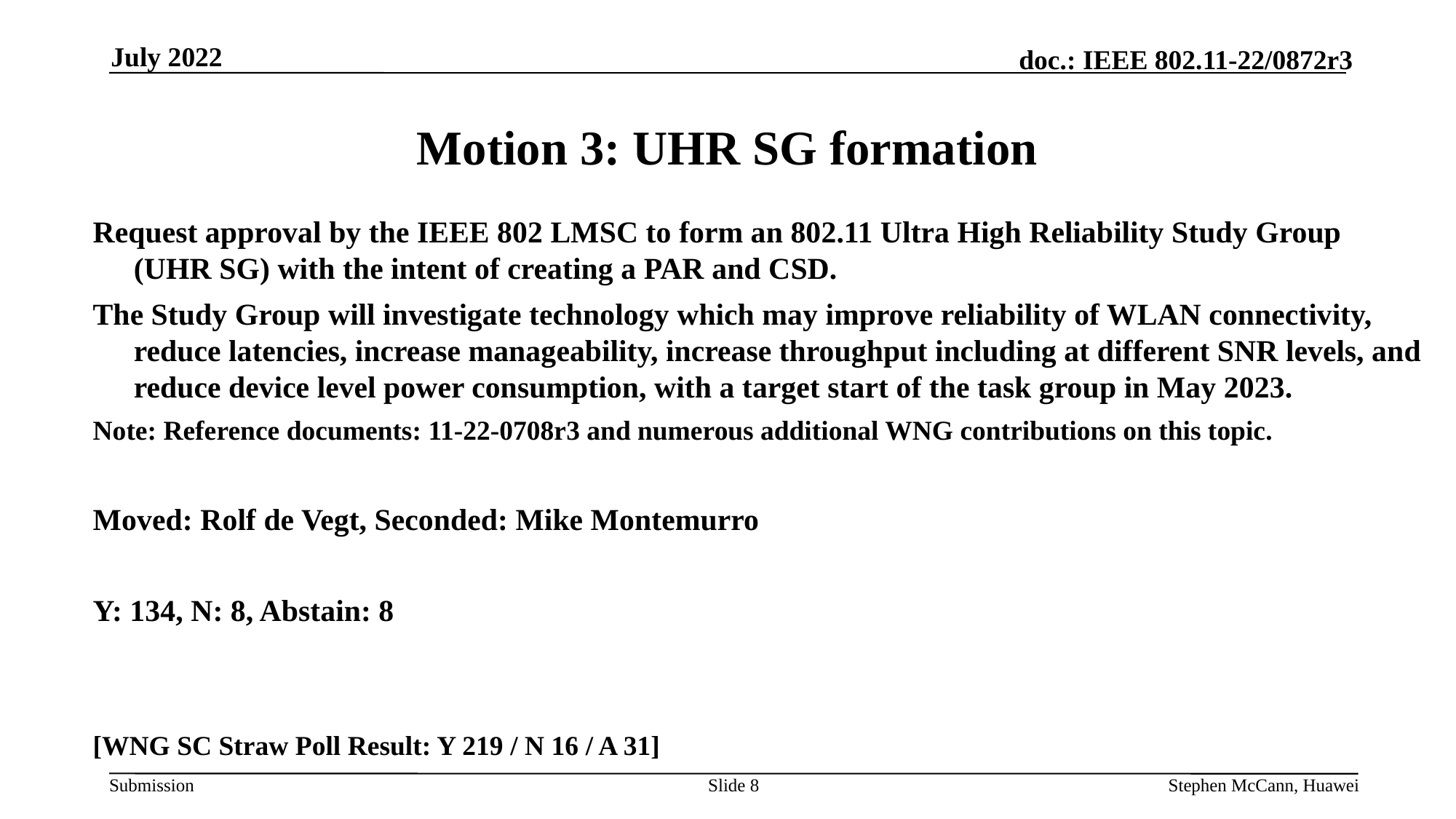

July 2022
# Motion 3: UHR SG formation
Request approval by the IEEE 802 LMSC to form an 802.11 Ultra High Reliability Study Group (UHR SG) with the intent of creating a PAR and CSD.
The Study Group will investigate technology which may improve reliability of WLAN connectivity, reduce latencies, increase manageability, increase throughput including at different SNR levels, and reduce device level power consumption, with a target start of the task group in May 2023.
Note: Reference documents: 11-22-0708r3 and numerous additional WNG contributions on this topic.

Moved: Rolf de Vegt, Seconded: Mike Montemurro

Y: 134, N: 8, Abstain: 8

[WNG SC Straw Poll Result: Y 219 / N 16 / A 31]
Slide 8
Stephen McCann, Huawei